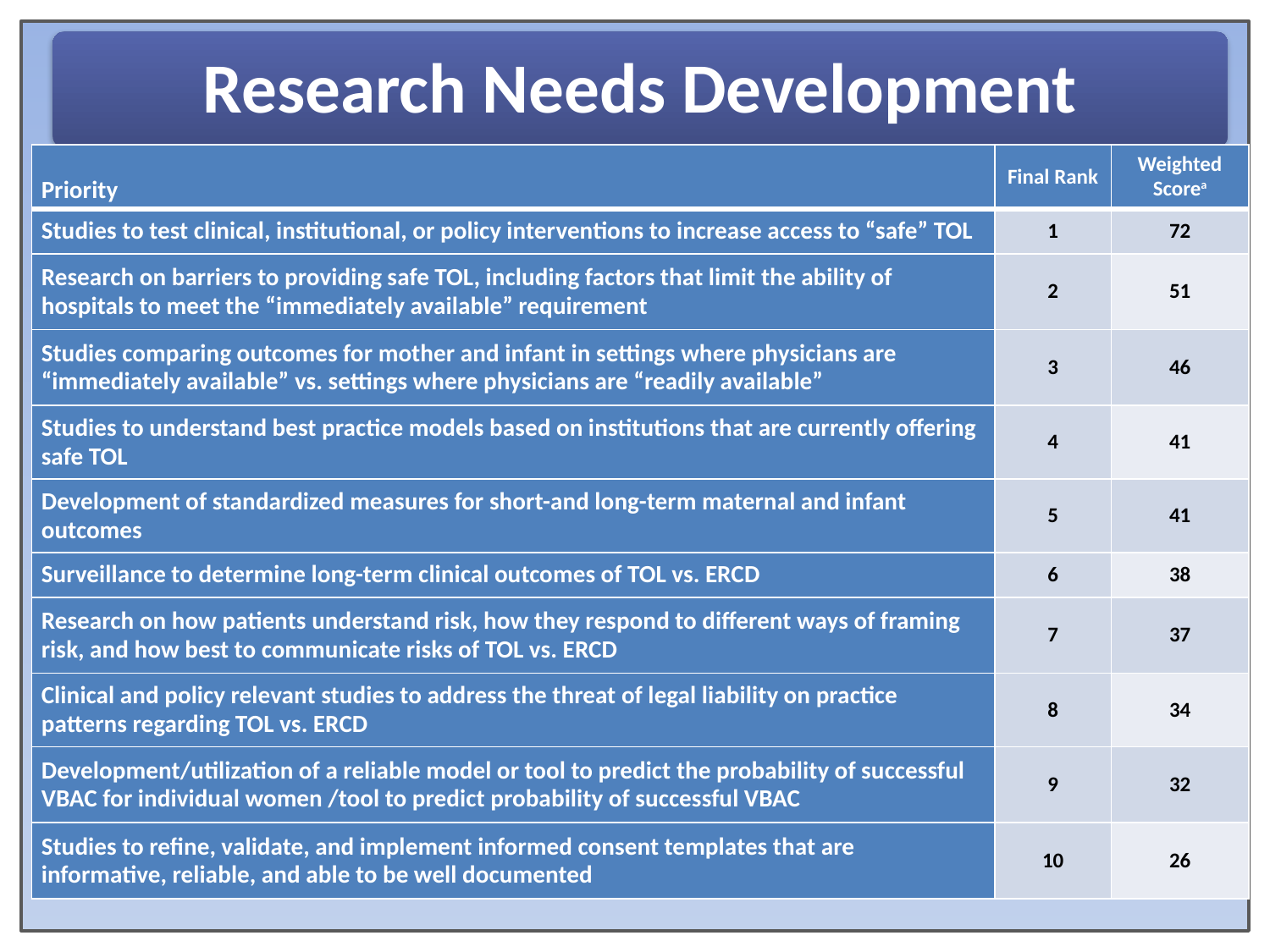

Research Needs Development
| Priority | Final Rank | Weighted Scorea |
| --- | --- | --- |
| Studies to test clinical, institutional, or policy interventions to increase access to “safe” TOL | 1 | 72 |
| Research on barriers to providing safe TOL, including factors that limit the ability of hospitals to meet the “immediately available” requirement | 2 | 51 |
| Studies comparing outcomes for mother and infant in settings where physicians are “immediately available” vs. settings where physicians are “readily available” | 3 | 46 |
| Studies to understand best practice models based on institutions that are currently offering safe TOL | 4 | 41 |
| Development of standardized measures for short-and long-term maternal and infant outcomes | 5 | 41 |
| Surveillance to determine long-term clinical outcomes of TOL vs. ERCD | 6 | 38 |
| Research on how patients understand risk, how they respond to different ways of framing risk, and how best to communicate risks of TOL vs. ERCD | 7 | 37 |
| Clinical and policy relevant studies to address the threat of legal liability on practice patterns regarding TOL vs. ERCD | 8 | 34 |
| Development/utilization of a reliable model or tool to predict the probability of successful VBAC for individual women /tool to predict probability of successful VBAC | 9 | 32 |
| Studies to refine, validate, and implement informed consent templates that are informative, reliable, and able to be well documented | 10 | 26 |